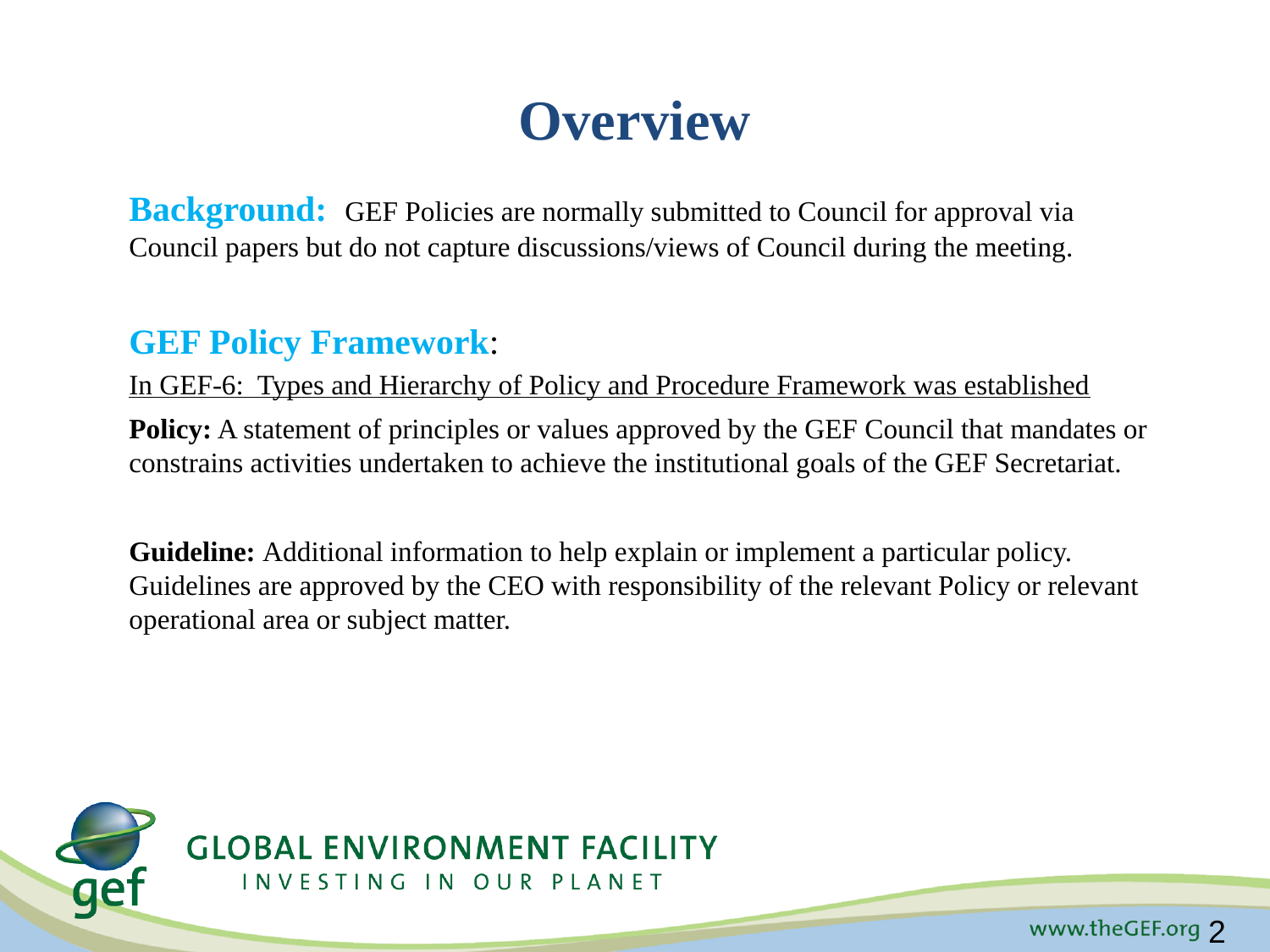

# Overview
Background:  GEF Policies are normally submitted to Council for approval via Council papers but do not capture discussions/views of Council during the meeting.

GEF Policy Framework:
In GEF-6:  Types and Hierarchy of Policy and Procedure Framework was established
Policy: A statement of principles or values approved by the GEF Council that mandates or constrains activities undertaken to achieve the institutional goals of the GEF Secretariat.

Guideline: Additional information to help explain or implement a particular policy. Guidelines are approved by the CEO with responsibility of the relevant Policy or relevant operational area or subject matter.